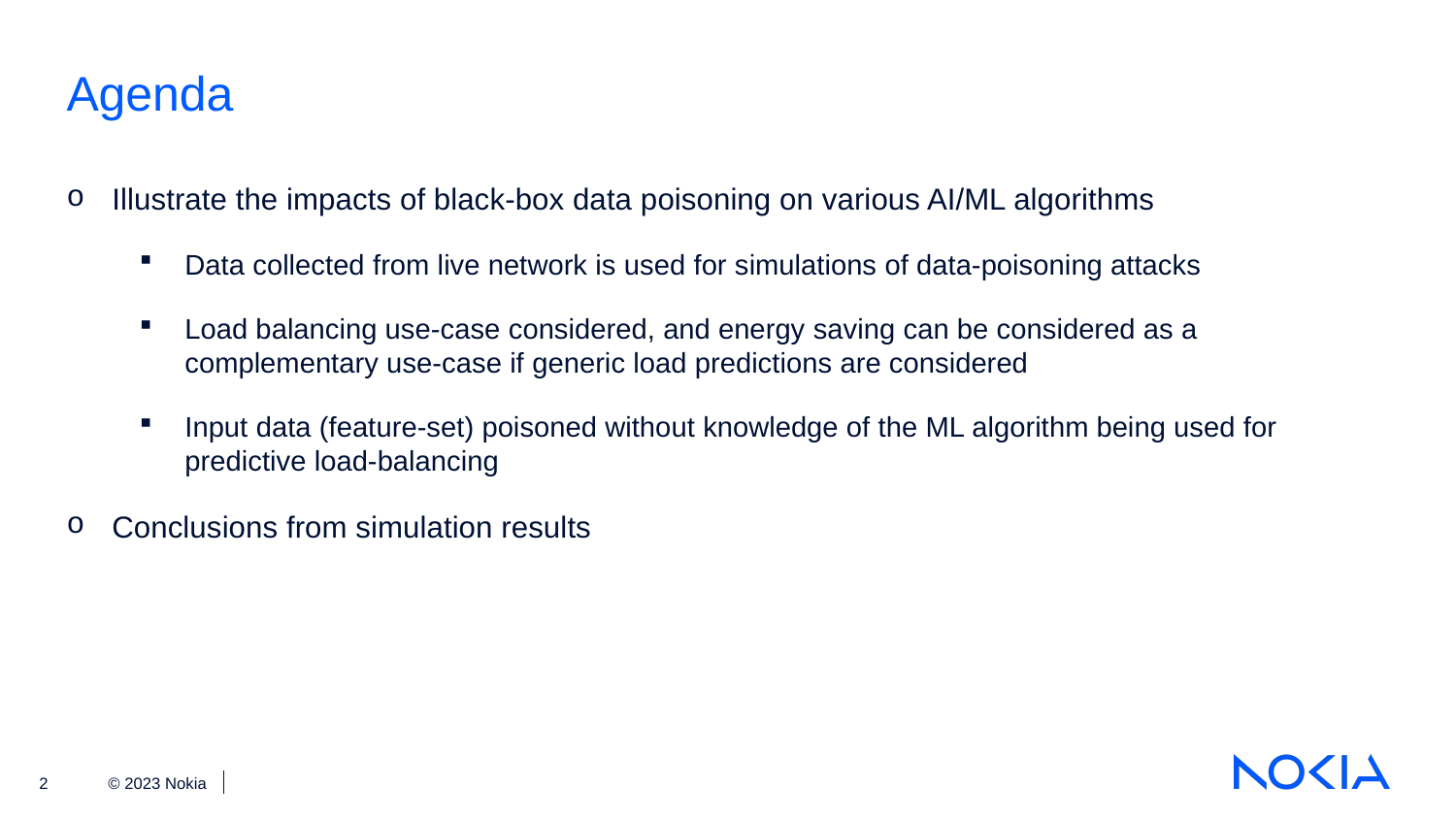

Agenda

Illustrate the impacts of black-box data poisoning on various AI/ML algorithms
Data collected from live network is used for simulations of data-poisoning attacks
Load balancing use-case considered, and energy saving can be considered as a complementary use-case if generic load predictions are considered
Input data (feature-set) poisoned without knowledge of the ML algorithm being used for predictive load-balancing
Conclusions from simulation results